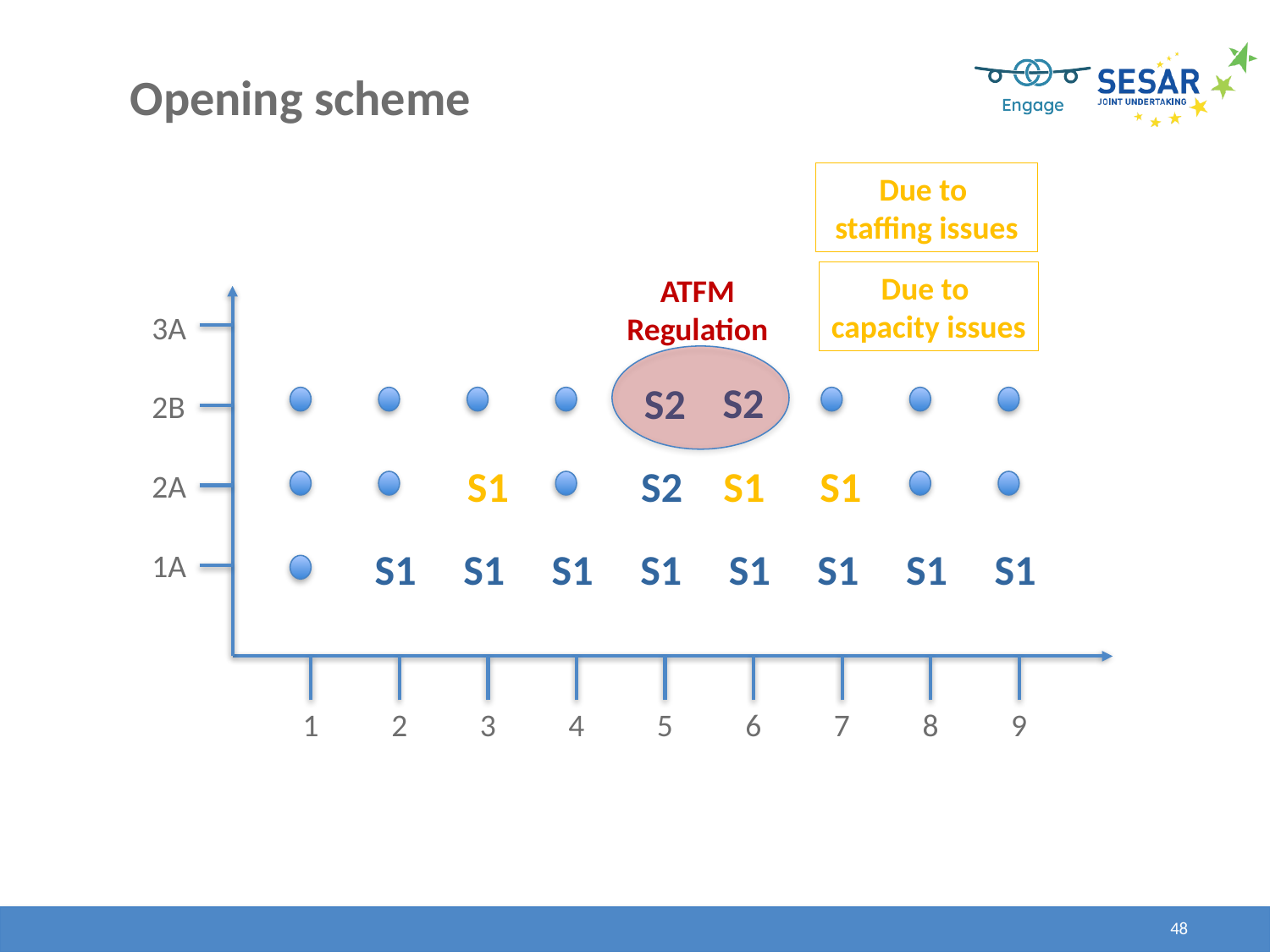

|  |  |
| --- | --- |
Opening scheme
Due to
staffing issues
Due to
capacity issues
ATFM
Regulation
3A

S2
S2
2B

S1
S2
S1
S1
2A

S1
S1
S1
S1
S1
S1
S1
S1
1A

1
2
3
4
5
6
7
8
9
48